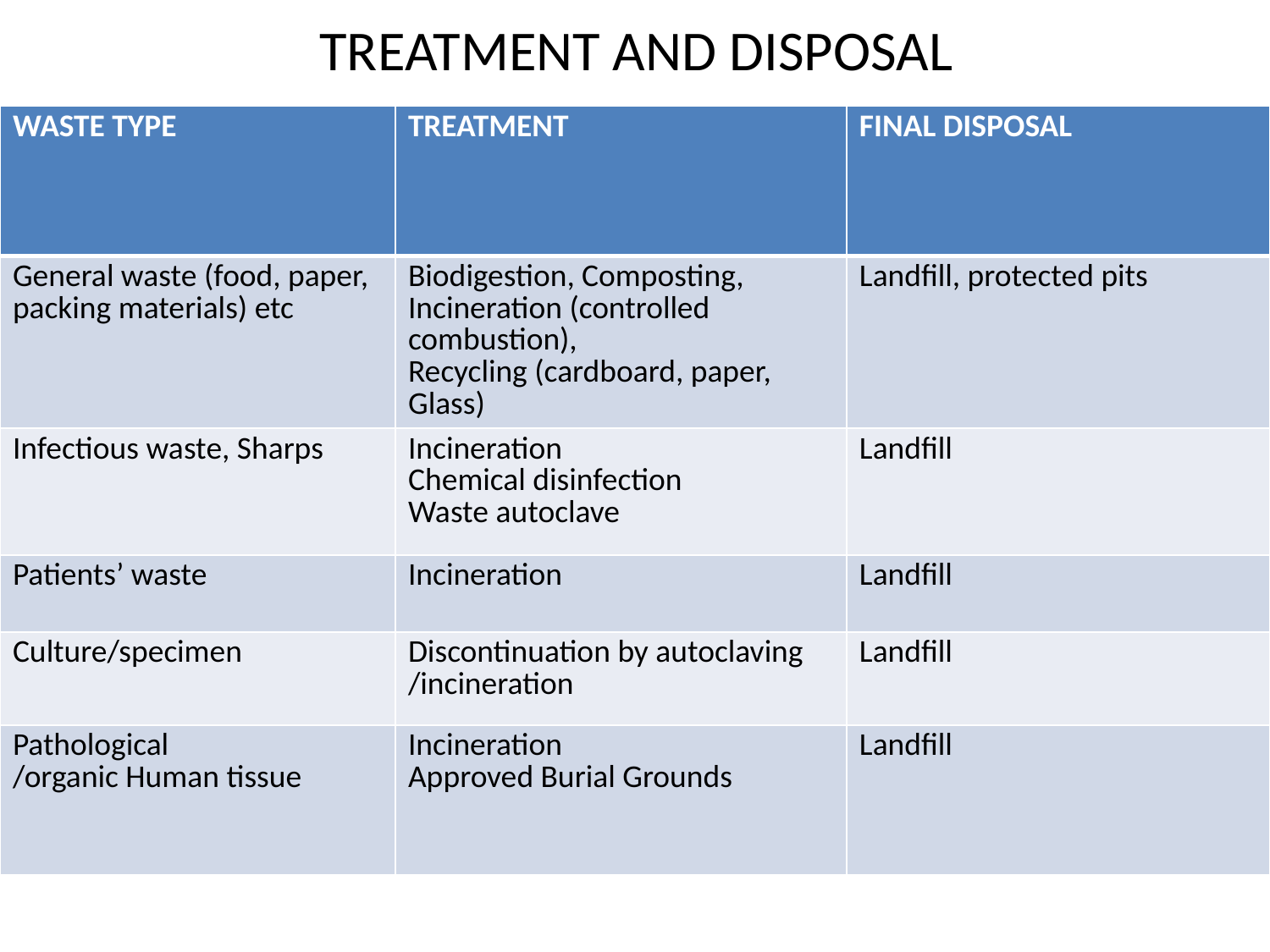

# TREATMENT AND DISPOSAL
| WASTE TYPE | TREATMENT | FINAL DISPOSAL |
| --- | --- | --- |
| General waste (food, paper, packing materials) etc | Biodigestion, Composting, Incineration (controlled combustion), Recycling (cardboard, paper, Glass) | Landfill, protected pits |
| Infectious waste, Sharps | Incineration Chemical disinfection Waste autoclave | Landfill |
| Patients’ waste | Incineration | Landfill |
| Culture/specimen | Discontinuation by autoclaving /incineration | Landfill |
| Pathological /organic Human tissue | Incineration Approved Burial Grounds | Landfill |